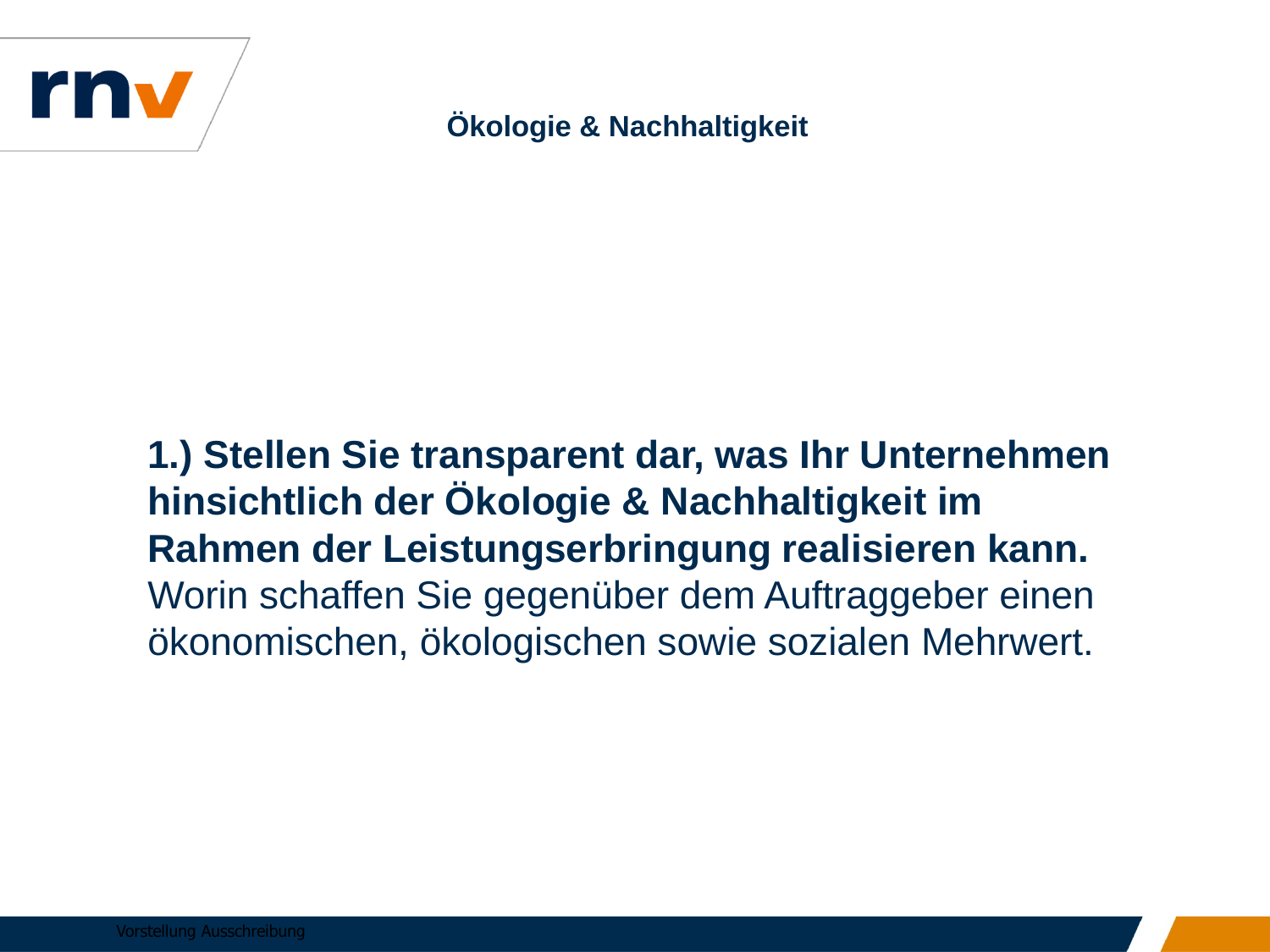

# Ökologie & Nachhaltigkeit
1.) Stellen Sie transparent dar, was Ihr Unternehmen hinsichtlich der Ökologie & Nachhaltigkeit im Rahmen der Leistungserbringung realisieren kann. Worin schaffen Sie gegenüber dem Auftraggeber einen ökonomischen, ökologischen sowie sozialen Mehrwert.
4
Vorstellung Ausschreibung